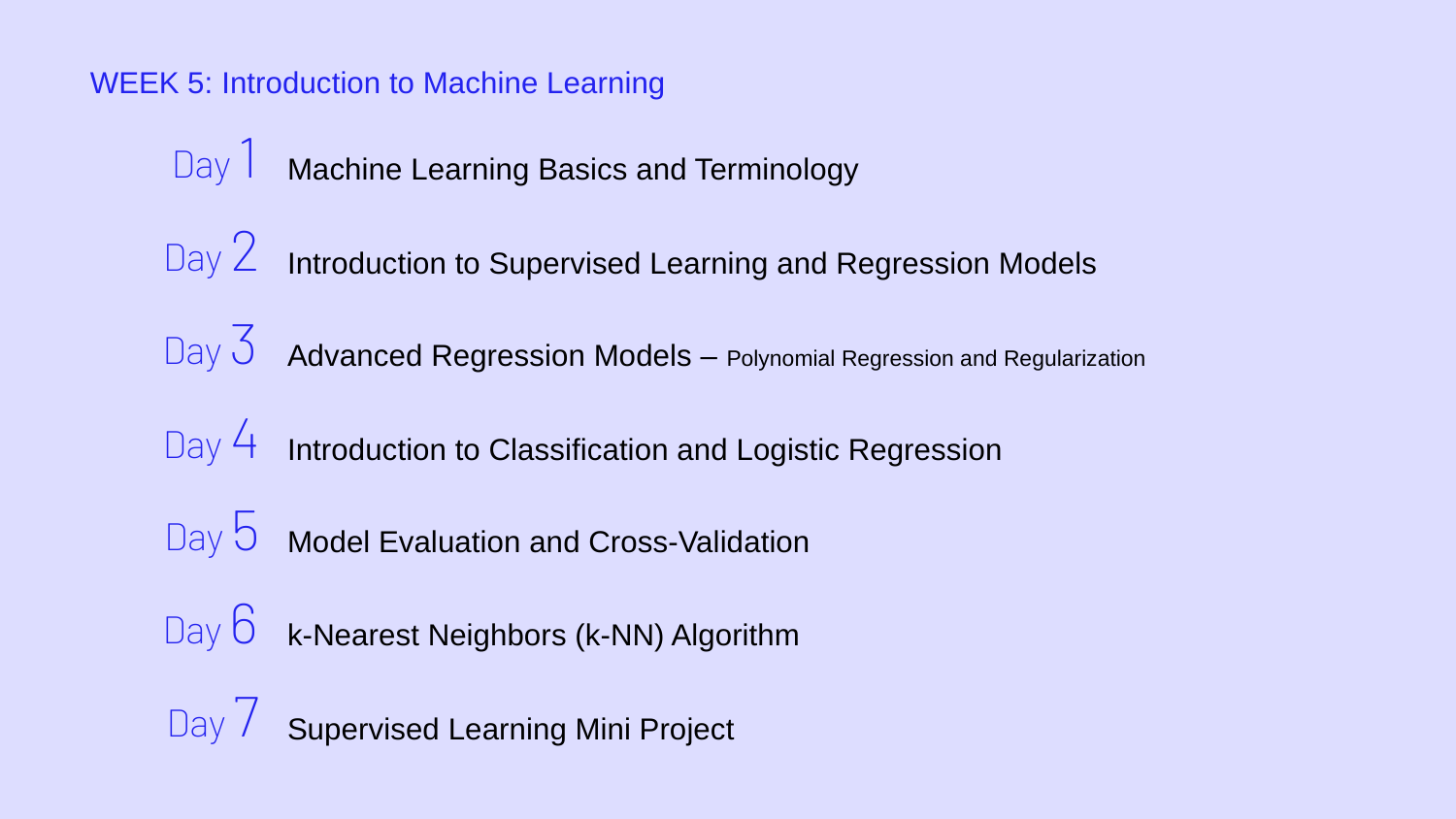

WEEK 5: Introduction to Machine Learning
Day 1
Machine Learning Basics and Terminology
Day 2
Introduction to Supervised Learning and Regression Models
Day 3
Advanced Regression Models – Polynomial Regression and Regularization
Day 4
Introduction to Classification and Logistic Regression
Day 5
Model Evaluation and Cross-Validation
Day 6
k-Nearest Neighbors (k-NN) Algorithm
Day 7
Supervised Learning Mini Project